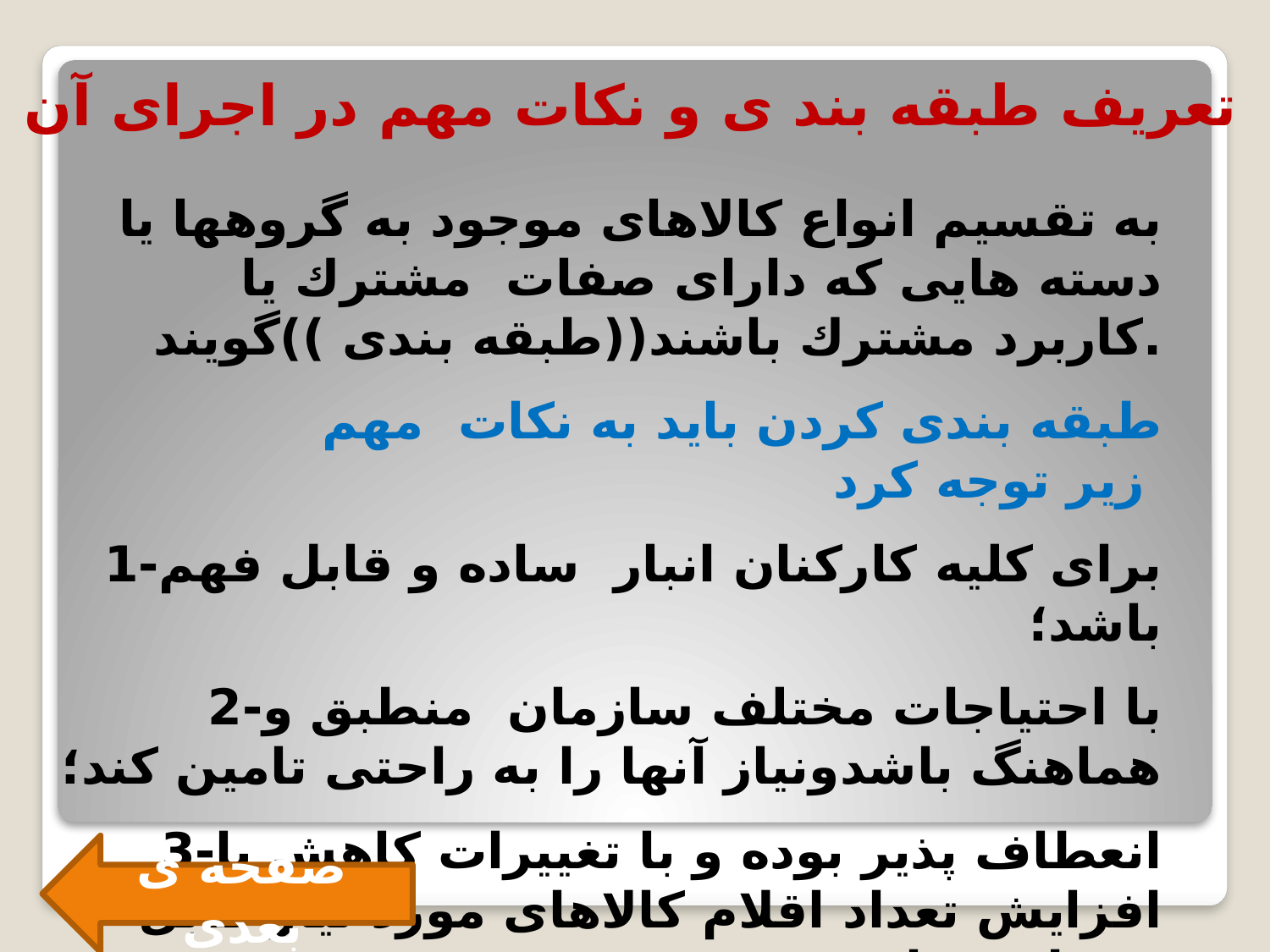

تعریف طبقه بند ی و نكات مهم در اجرای آن
به تقسیم انواع كالاهای موجود به گروهها یا دسته هایی كه دارای صفات  مشترك یا   کاربرد مشترك باشند((طبقه بندی ))گویند.
           طبقه بندی كردن باید به نكات  مهم زیر توجه كرد
1-برای كلیه كاركنان انبار  ساده و قابل فهم باشد؛
2-با احتیاجات مختلف سازمان  منطبق و هماهنگ باشدونیاز آنها را به راحتی تامین كند؛
3-انعطاف پذیر بوده و با تغییرات كاهش یا افزایش تعداد اقلام كالاهای مورد نیاز قابل تطبیق باشد

صفحه ی بعدی